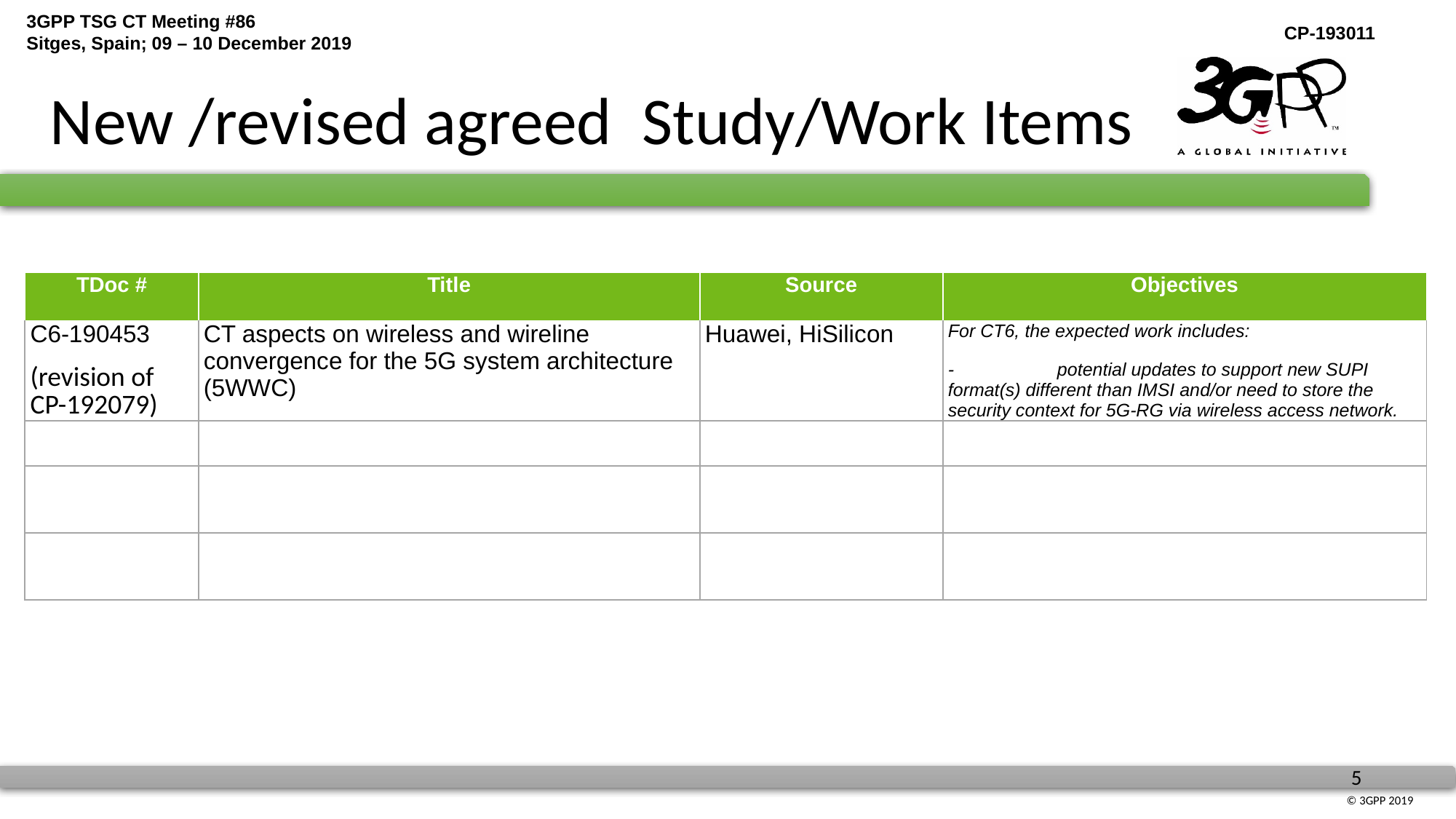

# New /revised agreed  Study/Work Items
| TDoc # | Title | Source | Objectives |
| --- | --- | --- | --- |
| C6-190453 (revision of CP-192079) | CT aspects on wireless and wireline convergence for the 5G system architecture (5WWC) | Huawei, HiSilicon | For CT6, the expected work includes: - potential updates to support new SUPI format(s) different than IMSI and/or need to store the security context for 5G-RG via wireless access network. |
|  |  |  |  |
|  |  |  |  |
|  |  |  |  |